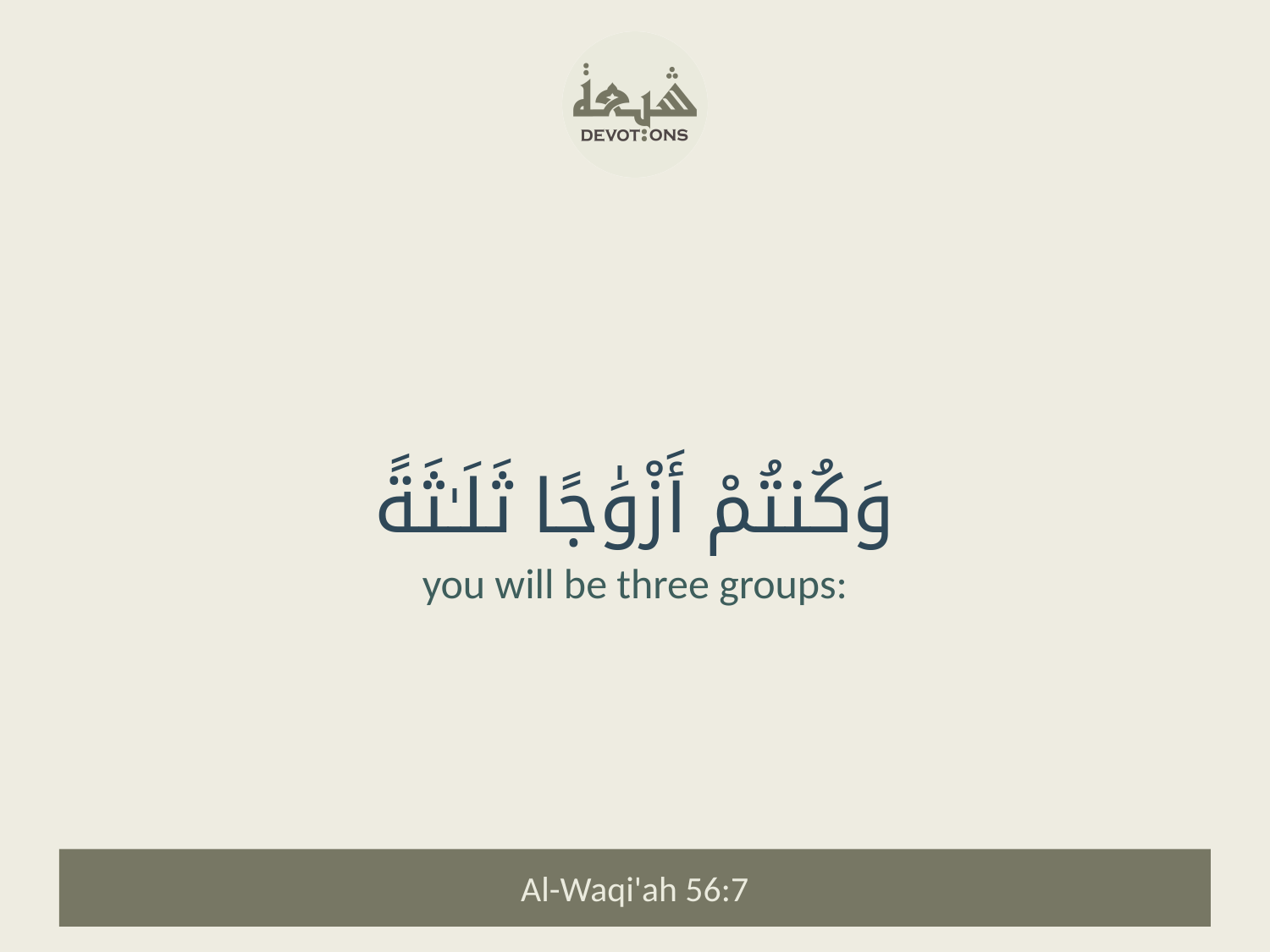

وَكُنتُمْ أَزْوَٰجًا ثَلَـٰثَةً
you will be three groups:
Al-Waqi'ah 56:7